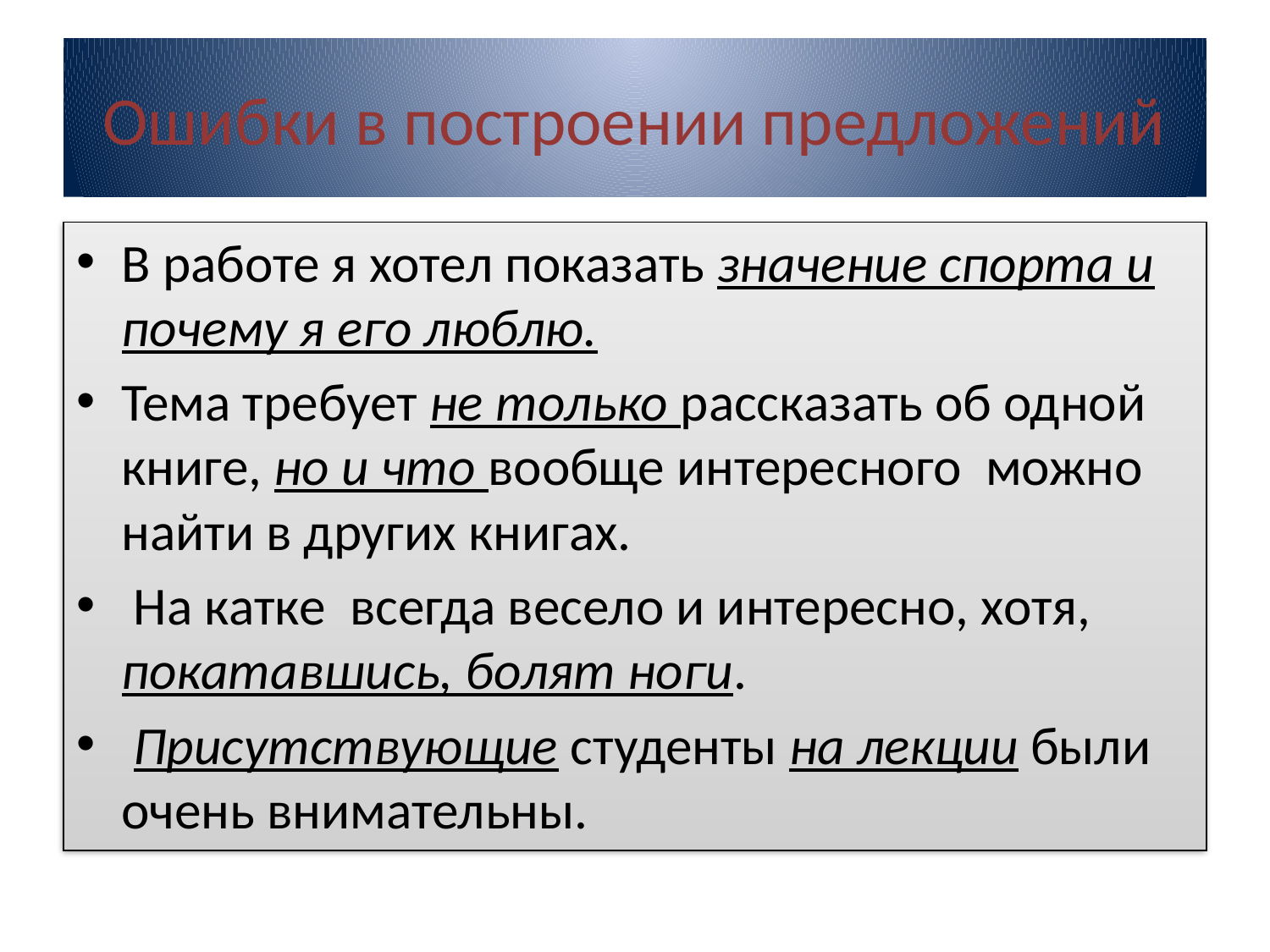

# Ошибки в построении предложений
В работе я хотел показать значение спорта и почему я его люблю.
Тема требует не только рассказать об одной книге, но и что вообще интересного  можно найти в других книгах.
 На катке  всегда весело и интересно, хотя, покатавшись, болят ноги.
 Присутствующие студенты на лекции были очень внимательны.